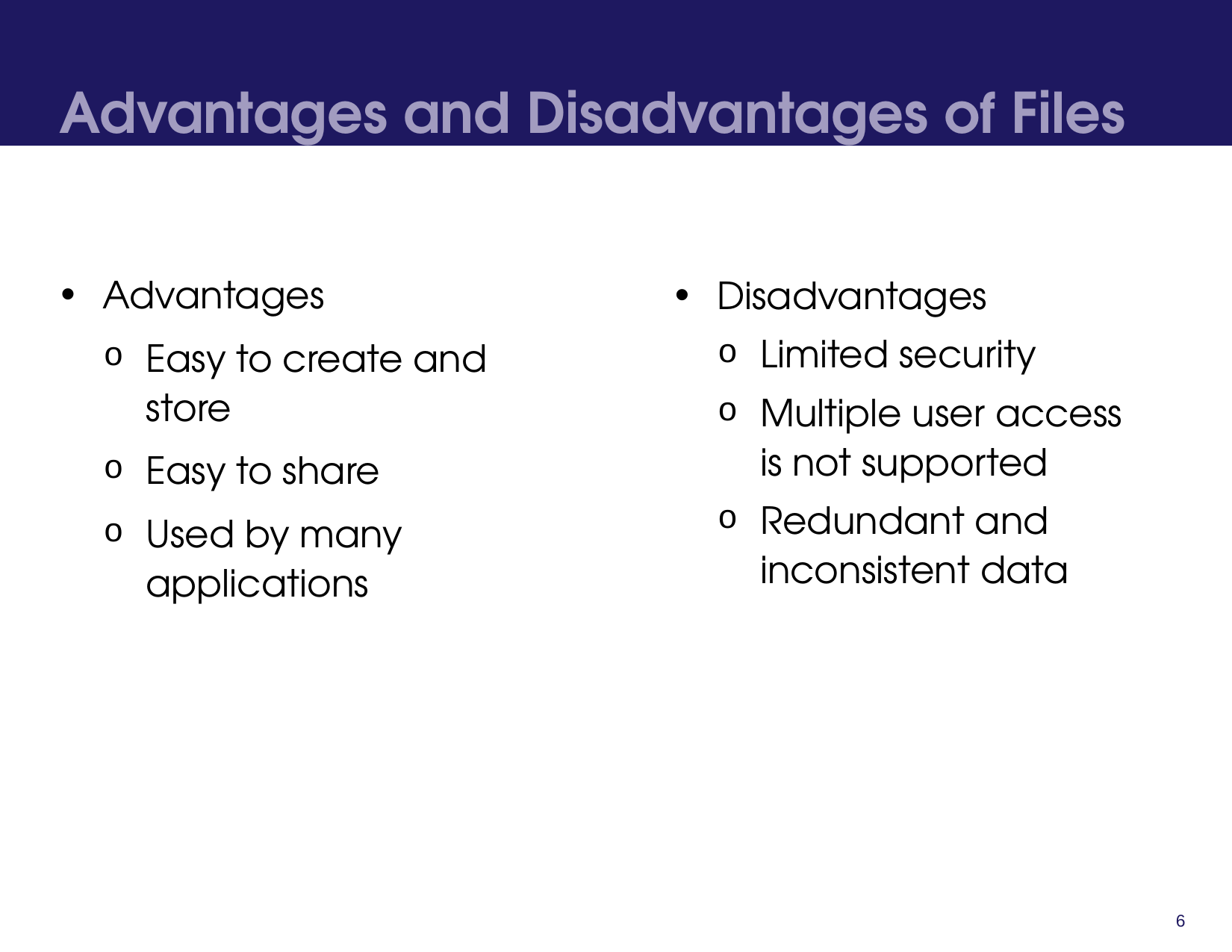

# Advantages and Disadvantages of Files
Advantages
Easy to create and store
Easy to share
Used by many applications

Disadvantages
Limited security
Multiple user access is not supported
Redundant and inconsistent data
6